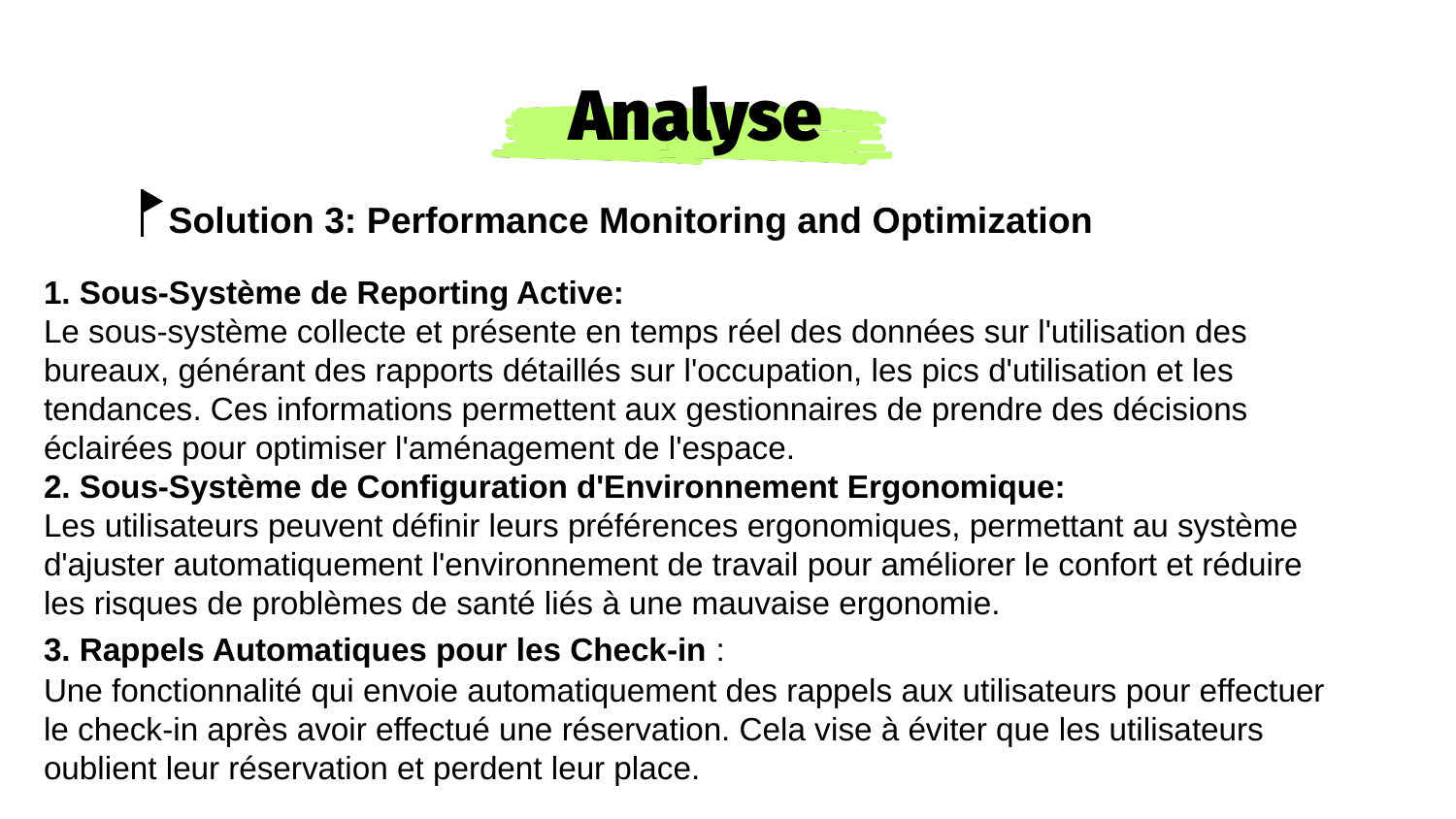

Analyse

Solution 3: Performance Monitoring and Optimization

1. Sous-Système de Reporting Active:
Le sous-système collecte et présente en temps réel des données sur l'utilisation des bureaux, générant des rapports détaillés sur l'occupation, les pics d'utilisation et les tendances. Ces informations permettent aux gestionnaires de prendre des décisions éclairées pour optimiser l'aménagement de l'espace.
2. Sous-Système de Configuration d'Environnement Ergonomique:
Les utilisateurs peuvent définir leurs préférences ergonomiques, permettant au système d'ajuster automatiquement l'environnement de travail pour améliorer le confort et réduire les risques de problèmes de santé liés à une mauvaise ergonomie.
3. Rappels Automatiques pour les Check-in :
Une fonctionnalité qui envoie automatiquement des rappels aux utilisateurs pour effectuer le check-in après avoir effectué une réservation. Cela vise à éviter que les utilisateurs oublient leur réservation et perdent leur place.